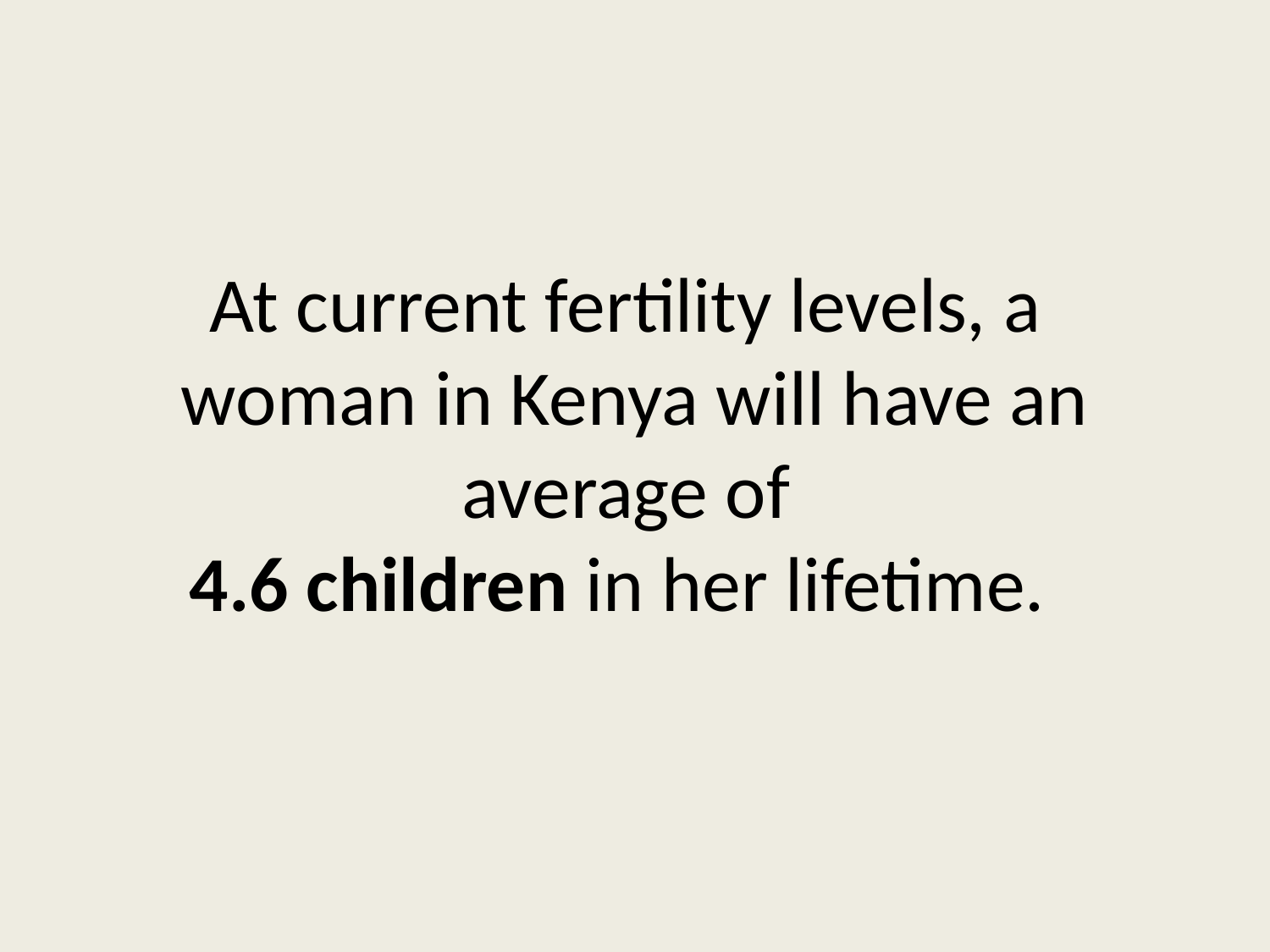

# At current fertility levels, a  woman in Kenya will have an average of 4.6 children in her lifetime.